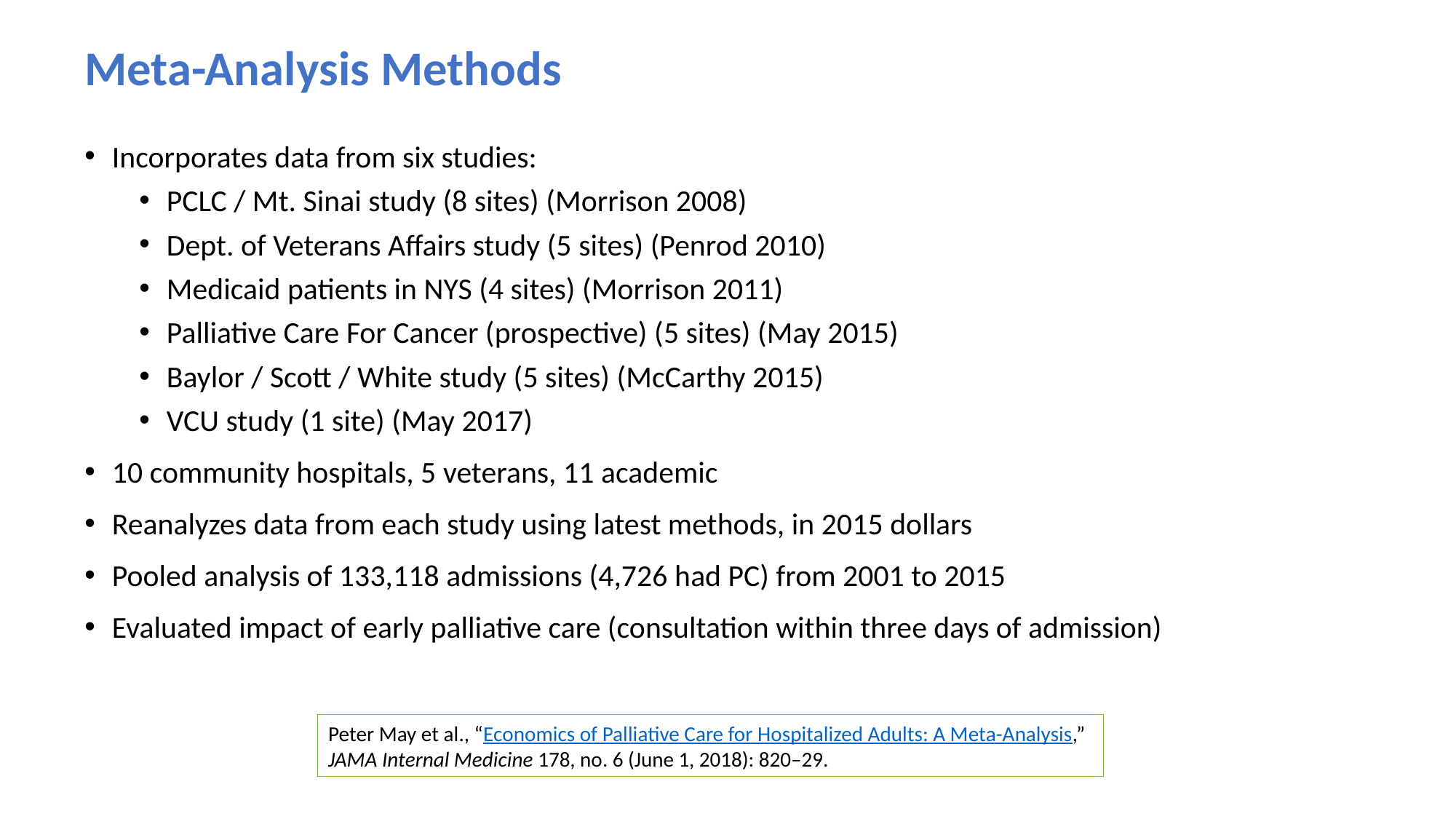

# Meta-Analysis Methods
Incorporates data from six studies:
PCLC / Mt. Sinai study (8 sites) (Morrison 2008)
Dept. of Veterans Affairs study (5 sites) (Penrod 2010)
Medicaid patients in NYS (4 sites) (Morrison 2011)
Palliative Care For Cancer (prospective) (5 sites) (May 2015)
Baylor / Scott / White study (5 sites) (McCarthy 2015)
VCU study (1 site) (May 2017)
10 community hospitals, 5 veterans, 11 academic
Reanalyzes data from each study using latest methods, in 2015 dollars
Pooled analysis of 133,118 admissions (4,726 had PC) from 2001 to 2015
Evaluated impact of early palliative care (consultation within three days of admission)

Peter May et al., “Economics of Palliative Care for Hospitalized Adults: A Meta-Analysis,” JAMA Internal Medicine 178, no. 6 (June 1, 2018): 820–29.